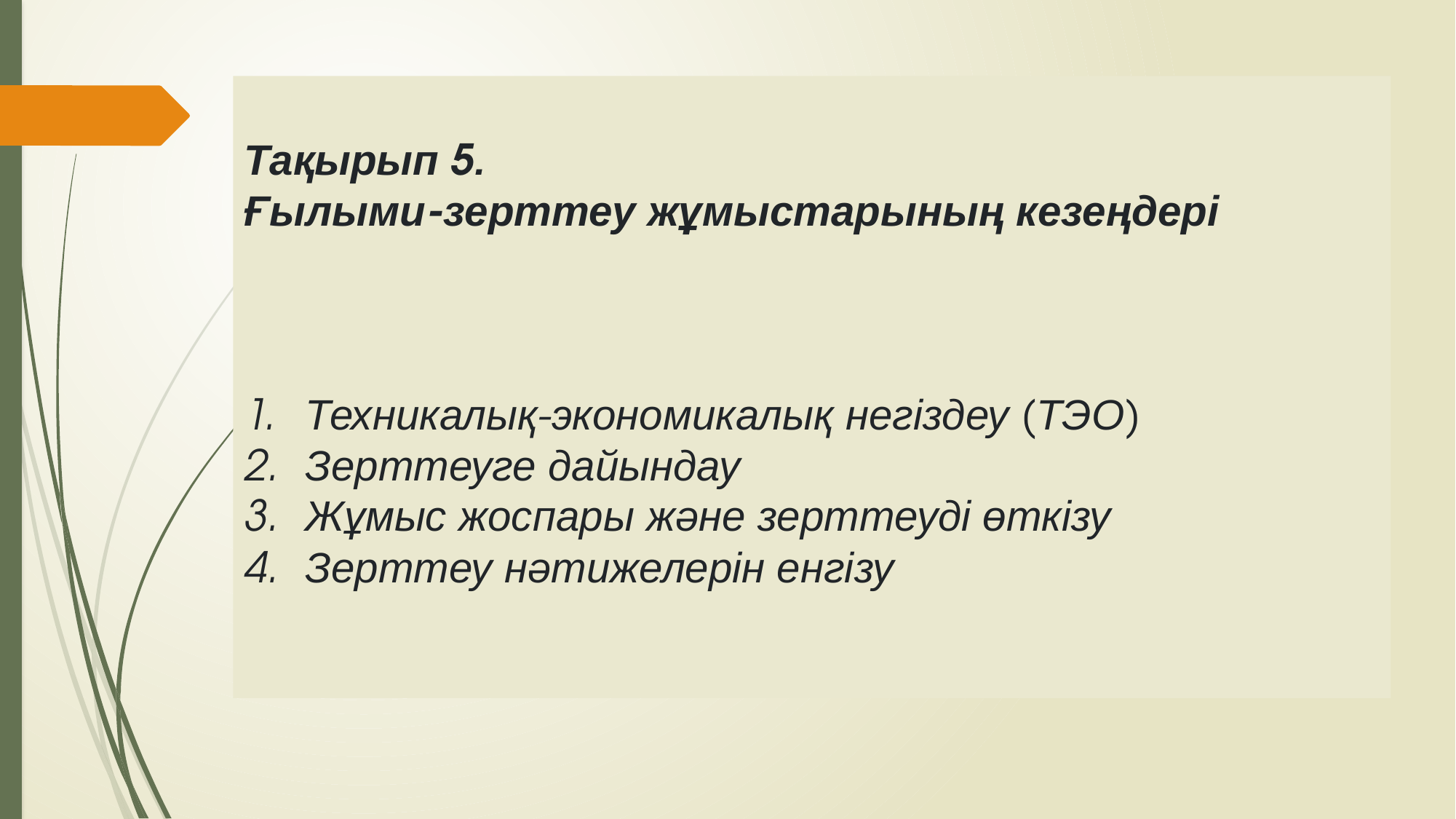

Тақырып 5.
Ғылыми-зерттеу жұмыстарының кезеңдері

Техникалық-экономикалық негіздеу (ТЭО)
Зерттеуге дайындау
Жұмыс жоспары және зерттеуді өткізу
Зерттеу нәтижелерін енгізу